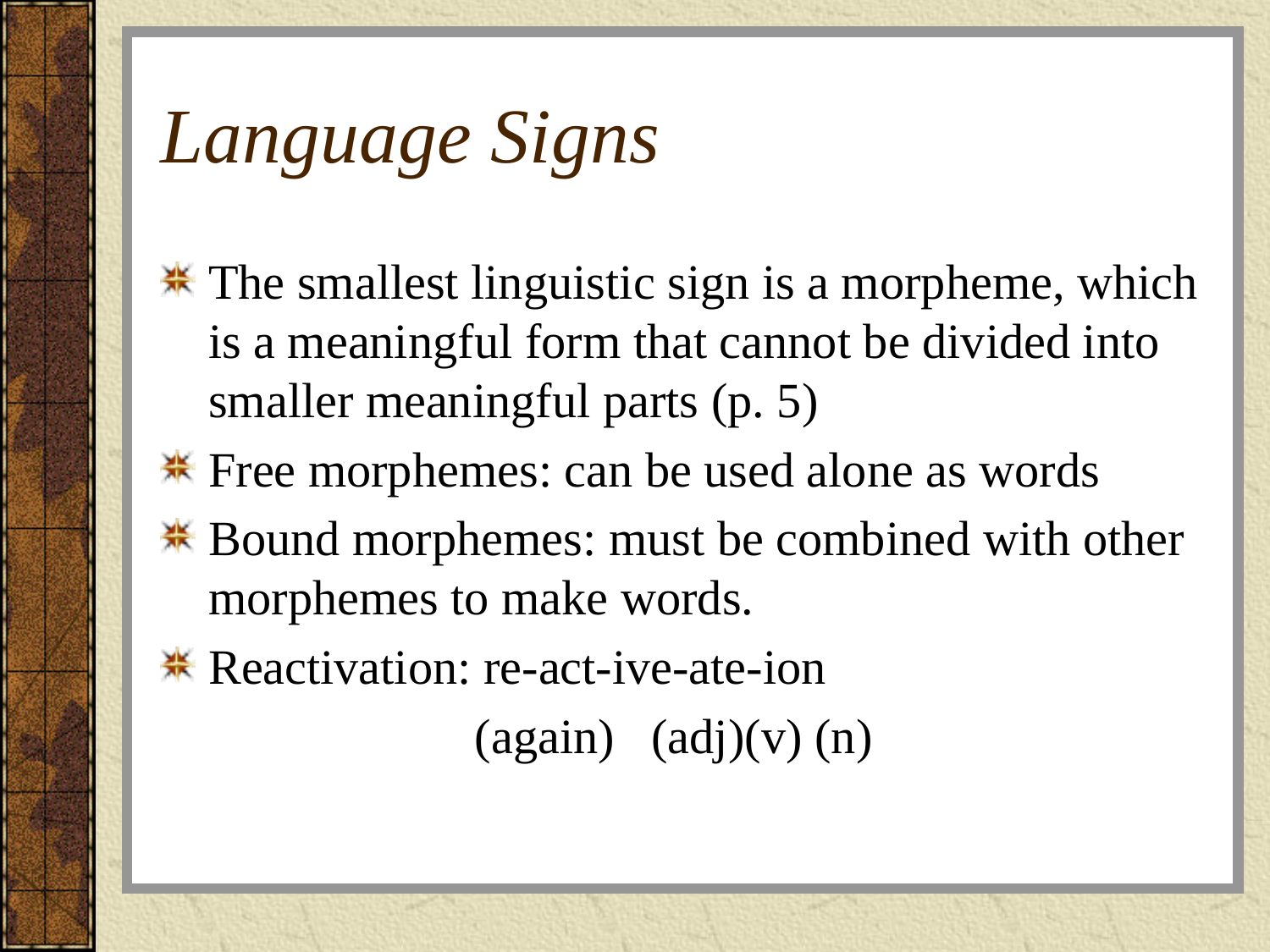

# Language Signs
The smallest linguistic sign is a morpheme, which is a meaningful form that cannot be divided into smaller meaningful parts (p. 5)
Free morphemes: can be used alone as words
Bound morphemes: must be combined with other morphemes to make words.
Reactivation: re-act-ive-ate-ion
			 (again)   (adj)(v) (n)